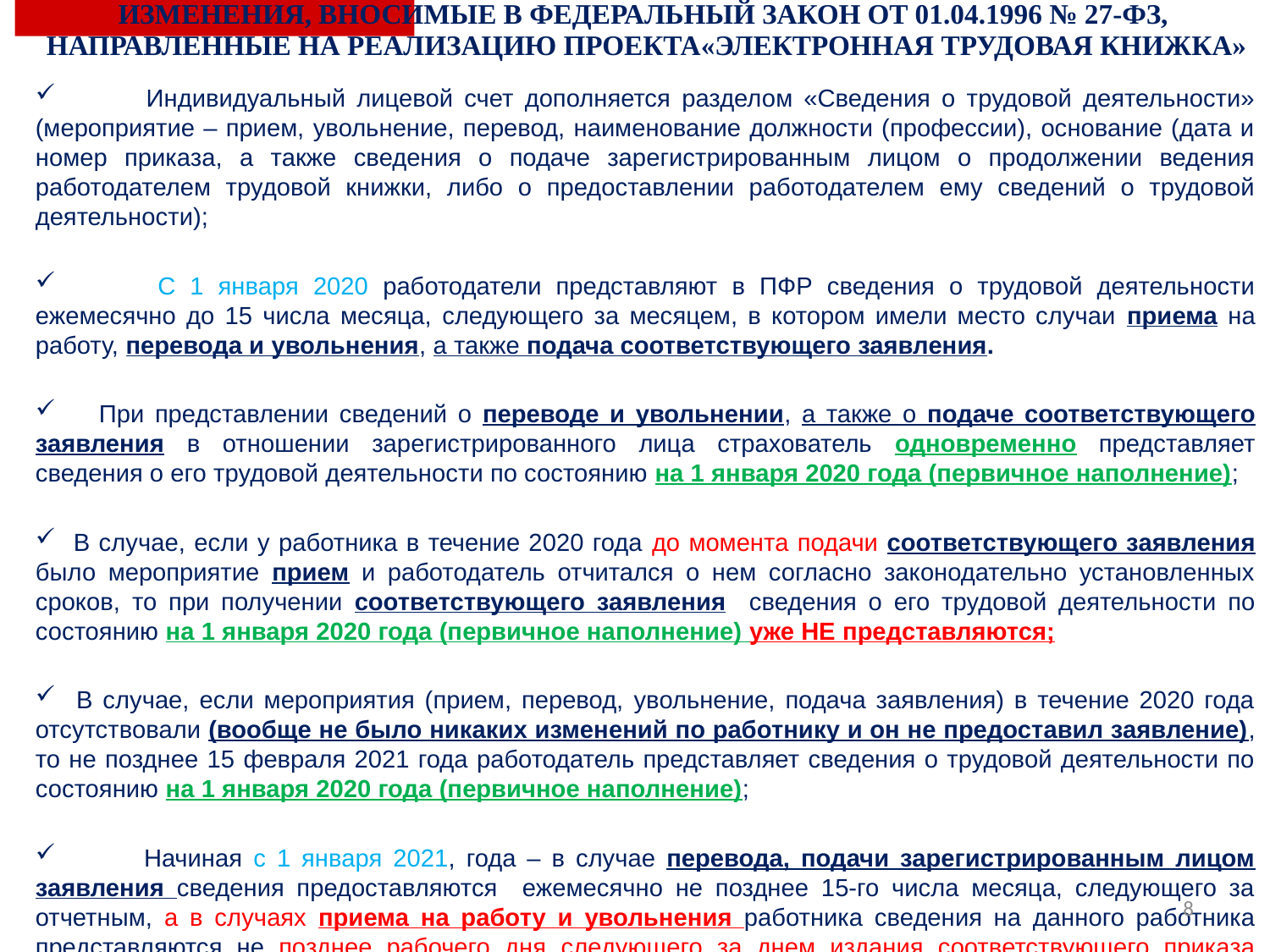

| ИЗМЕНЕНИЯ, ВНОСИМЫЕ В ФЕДЕРАЛЬНЫЙ ЗАКОН ОТ 01.04.1996 № 27-ФЗ, НАПРАВЛЕННЫЕ НА РЕАЛИЗАЦИЮ ПРОЕКТА«ЭЛЕКТРОННАЯ ТРУДОВАЯ КНИЖКА» |
| --- |
        Индивидуальный лицевой счет дополняется разделом «Сведения о трудовой деятельности» (мероприятие – прием, увольнение, перевод, наименование должности (профессии), основание (дата и номер приказа, а также сведения о подаче зарегистрированным лицом о продолжении ведения работодателем трудовой книжки, либо о предоставлении работодателем ему сведений о трудовой деятельности);

       С 1 января 2020 работодатели представляют в ПФР сведения о трудовой деятельности ежемесячно до 15 числа месяца, следующего за месяцем, в котором имели место случаи приема на работу, перевода и увольнения, а также подача соответствующего заявления.

    При представлении сведений о переводе и увольнении, а также о подаче соответствующего заявления в отношении зарегистрированного лица страхователь одновременно представляет сведения о его трудовой деятельности по состоянию на 1 января 2020 года (первичное наполнение);

  В случае, если у работника в течение 2020 года до момента подачи соответствующего заявления было мероприятие прием и работодатель отчитался о нем согласно законодательно установленных сроков, то при получении соответствующего заявления  сведения о его трудовой деятельности по состоянию на 1 января 2020 года (первичное наполнение) уже НЕ представляются;

  В случае, если мероприятия (прием, перевод, увольнение, подача заявления) в течение 2020 года отсутствовали (вообще не было никаких изменений по работнику и он не предоставил заявление), то не позднее 15 февраля 2021 года работодатель представляет сведения о трудовой деятельности по состоянию на 1 января 2020 года (первичное наполнение);

        Начиная с 1 января 2021, года – в случае перевода, подачи зарегистрированным лицом заявления сведения предоставляются  ежемесячно не позднее 15-го числа месяца, следующего за отчетным, а в случаях приема на работу и увольнения работника сведения на данного работника представляются не позднее рабочего дня следующего за днем издания соответствующего приказа (распоряжения)

8